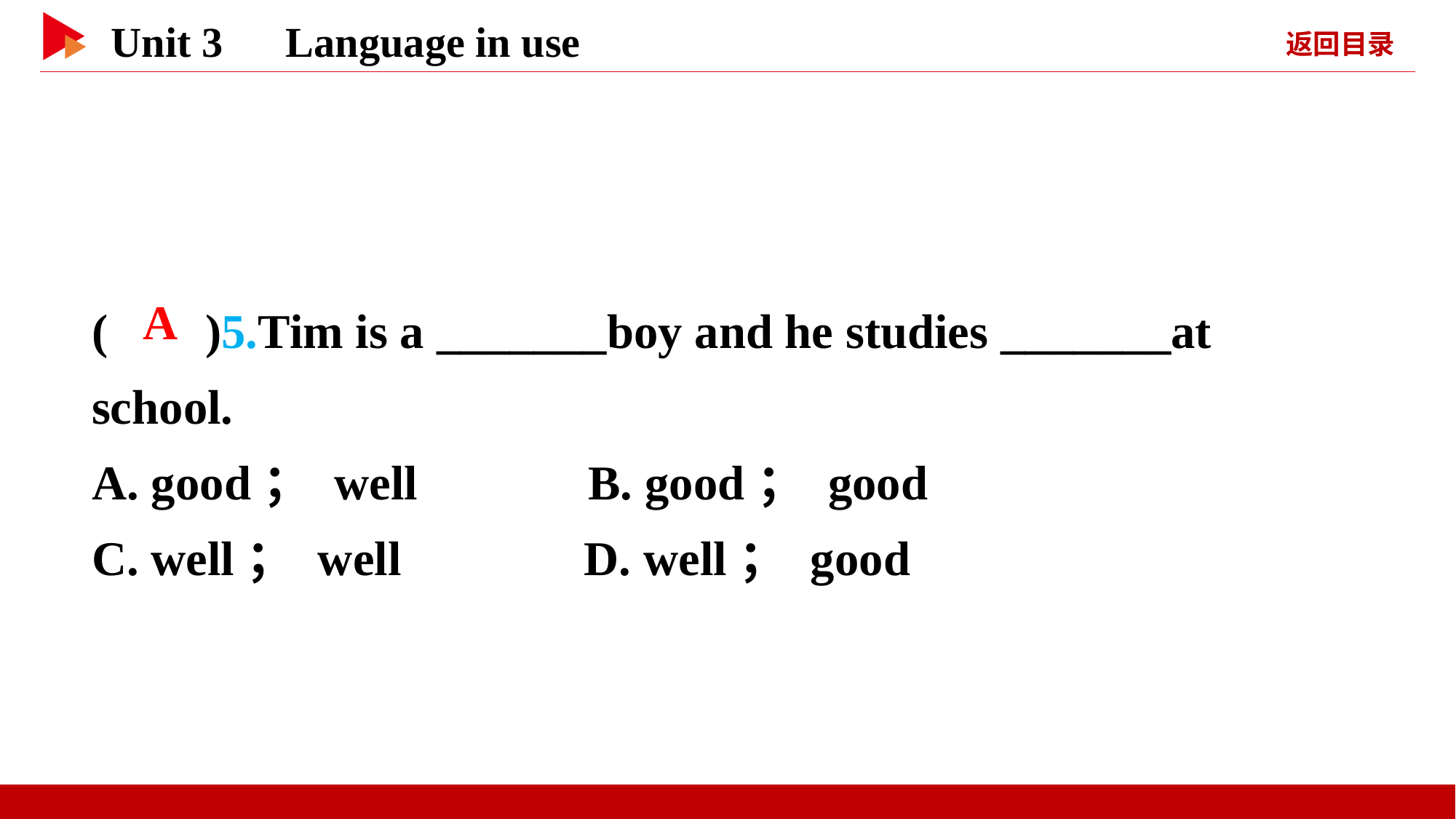

(        )5.Tim is a _______boy and he studies _______at school.
A. good； well              B. good； good
C. well； well               D. well； good
   A